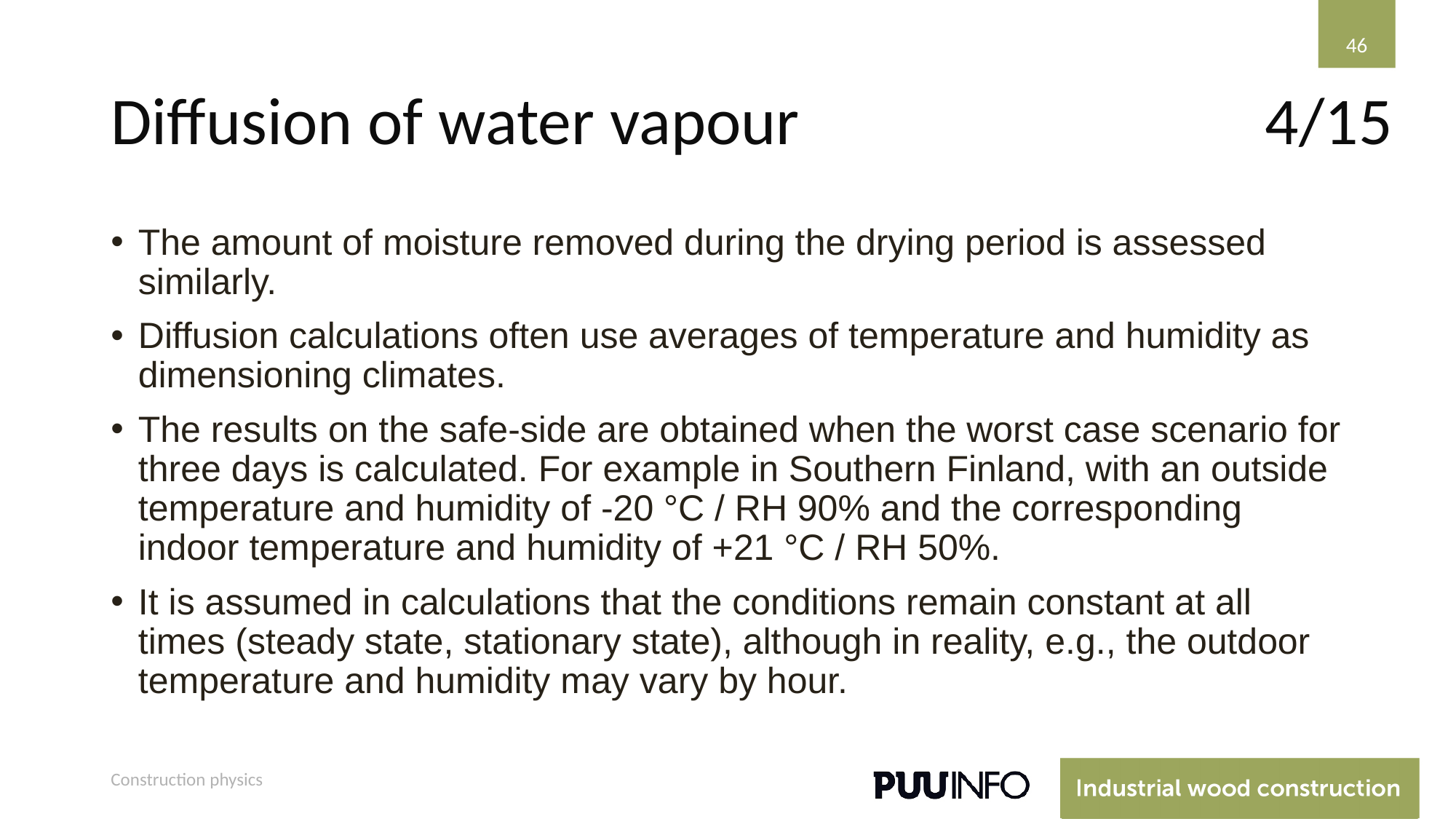

46
# Diffusion of water vapour
4/15
The amount of moisture removed during the drying period is assessed similarly.
Diffusion calculations often use averages of temperature and humidity as dimensioning climates.
The results on the safe-side are obtained when the worst case scenario for three days is calculated. For example in Southern Finland, with an outside temperature and humidity of -20 °C / RH 90% and the corresponding indoor temperature and humidity of +21 °C / RH 50%.
It is assumed in calculations that the conditions remain constant at all times (steady state, stationary state), although in reality, e.g., the outdoor temperature and humidity may vary by hour.

Construction physics